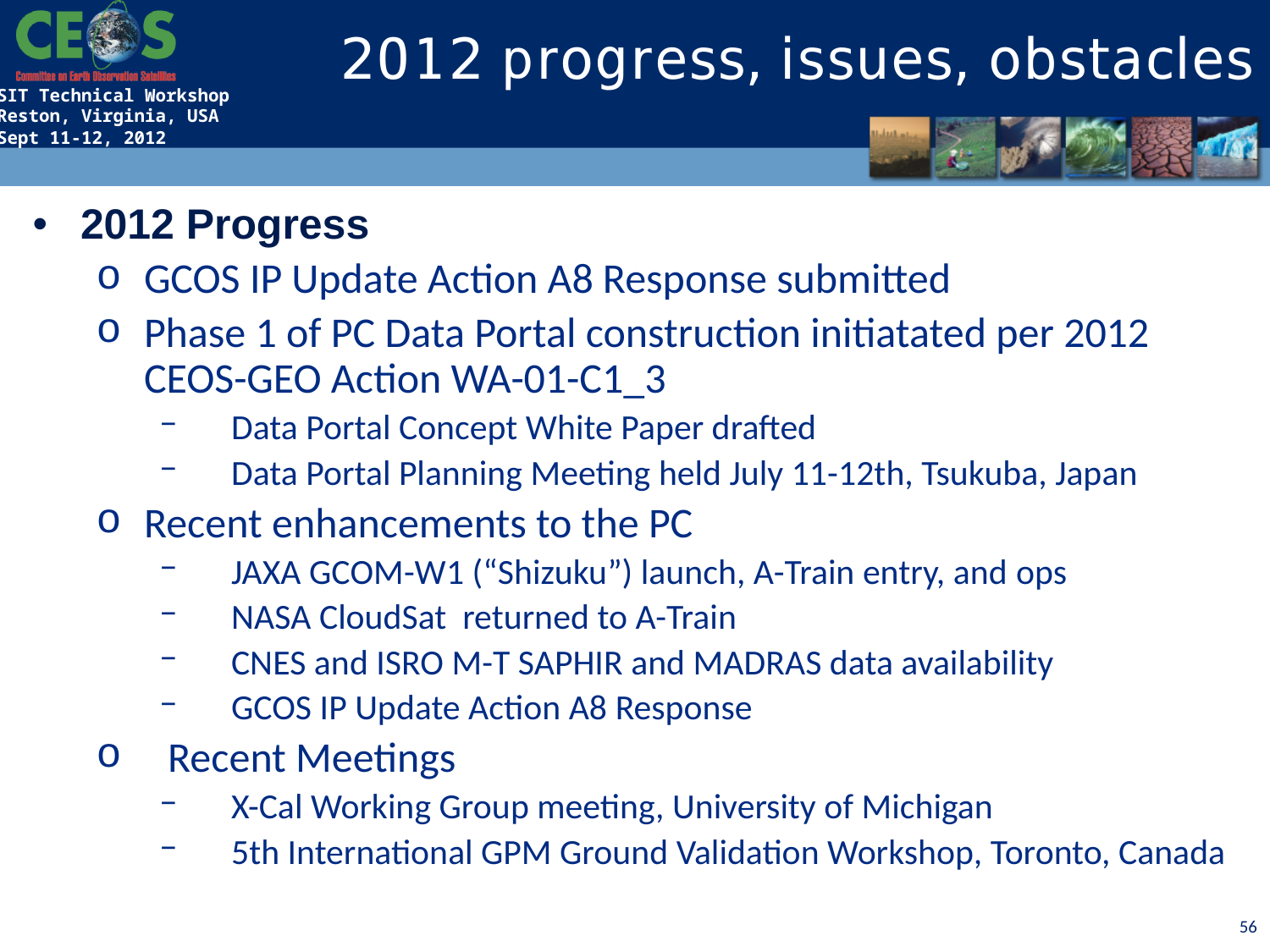

2012 progress, issues, obstacles
2012 Progress
GCOS IP Update Action A8 Response submitted
Phase 1 of PC Data Portal construction initiatated per 2012 CEOS-GEO Action WA-01-C1_3
Data Portal Concept White Paper drafted
Data Portal Planning Meeting held July 11-12th, Tsukuba, Japan
Recent enhancements to the PC
JAXA GCOM-W1 (“Shizuku”) launch, A-Train entry, and ops
NASA CloudSat  returned to A-Train
CNES and ISRO M-T SAPHIR and MADRAS data availability
GCOS IP Update Action A8 Response
Recent Meetings
X-Cal Working Group meeting, University of Michigan
5th International GPM Ground Validation Workshop, Toronto, Canada

56